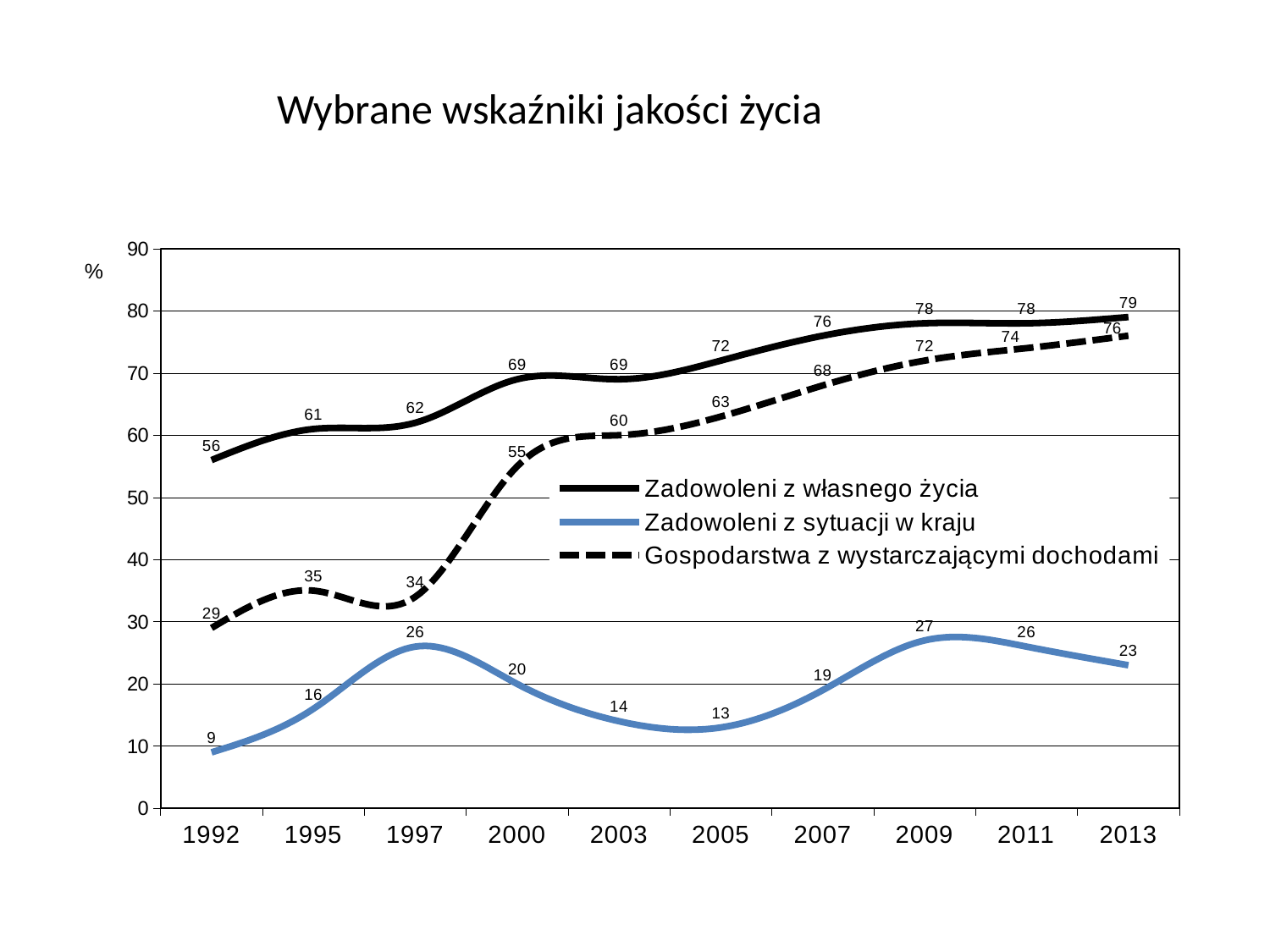

Wybrane wskaźniki jakości życia

### Chart

| Category | Zadowoleni z własnego życia | Zadowoleni z sytuacji w kraju | Gospodarstwa z wystarczającymi dochodami |
|---|---|---|---|
| 1992 | 56.0 | 9.0 | 29.0 |
| 1995 | 61.0 | 16.0 | 35.0 |
| 1997 | 62.0 | 26.0 | 34.0 |
| 2000 | 69.0 | 20.0 | 55.0 |
| 2003 | 69.0 | 14.0 | 60.0 |
| 2005 | 72.0 | 13.0 | 63.0 |
| 2007 | 76.0 | 19.0 | 68.0 |
| 2009 | 78.0 | 27.0 | 72.0 |
| 2011 | 78.0 | 26.0 | 74.0 |
| 2013 | 79.0 | 23.0 | 76.0 |